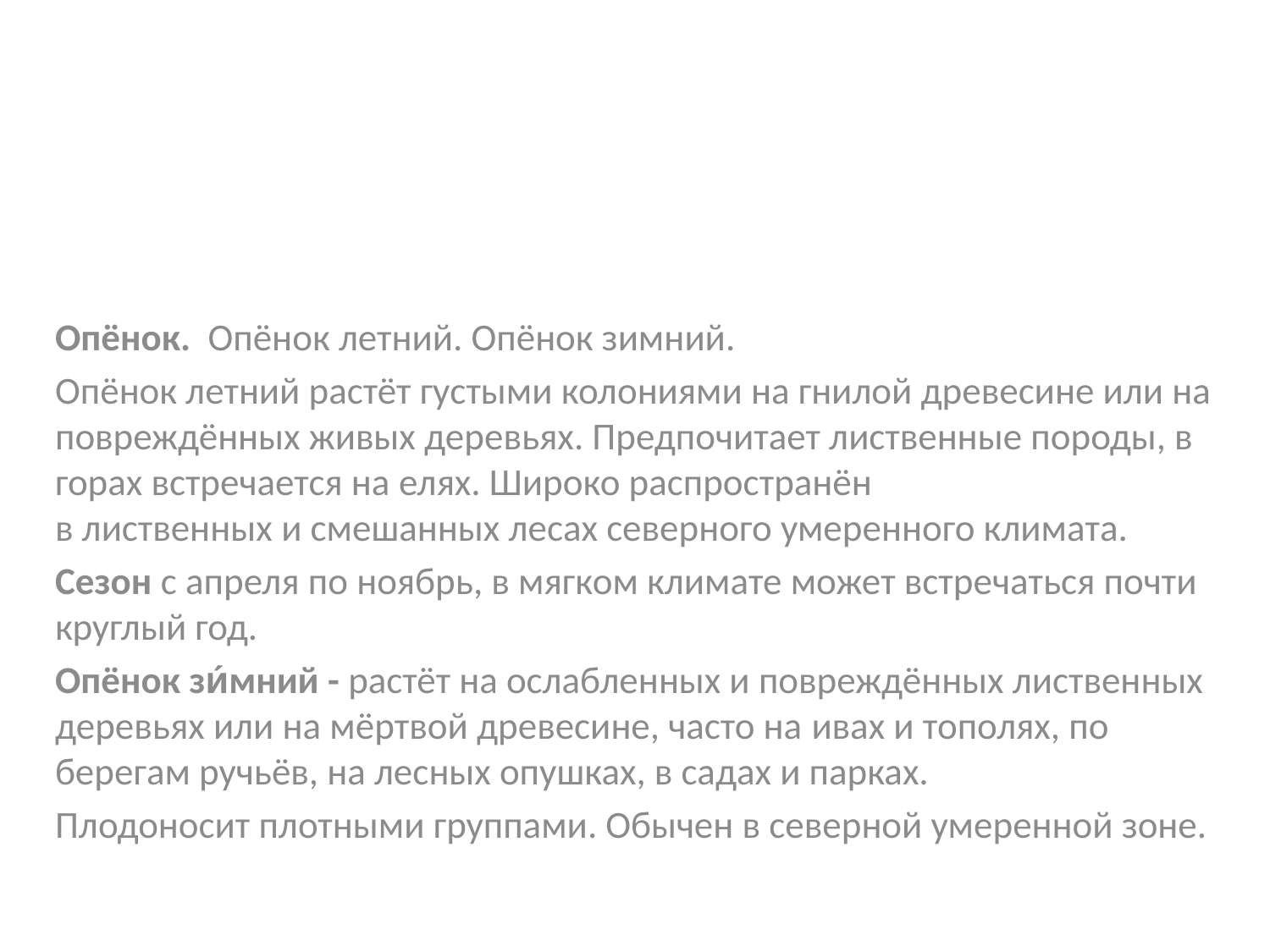

Опёнок.  Опёнок летний. Опёнок зимний.
Опёнок летний растёт густыми колониями на гнилой древесине или на повреждённых живых деревьях. Предпочитает лиственные породы, в горах встречается на елях. Широко распространён в лиственных и смешанных лесах северного умеренного климата.
Сезон с апреля по ноябрь, в мягком климате может встречаться почти круглый год.
Опёнок зи́мний - растёт на ослабленных и повреждённых лиственных деревьях или на мёртвой древесине, часто на ивах и тополях, по берегам ручьёв, на лесных опушках, в садах и парках.
Плодоносит плотными группами. Обычен в северной умеренной зоне.